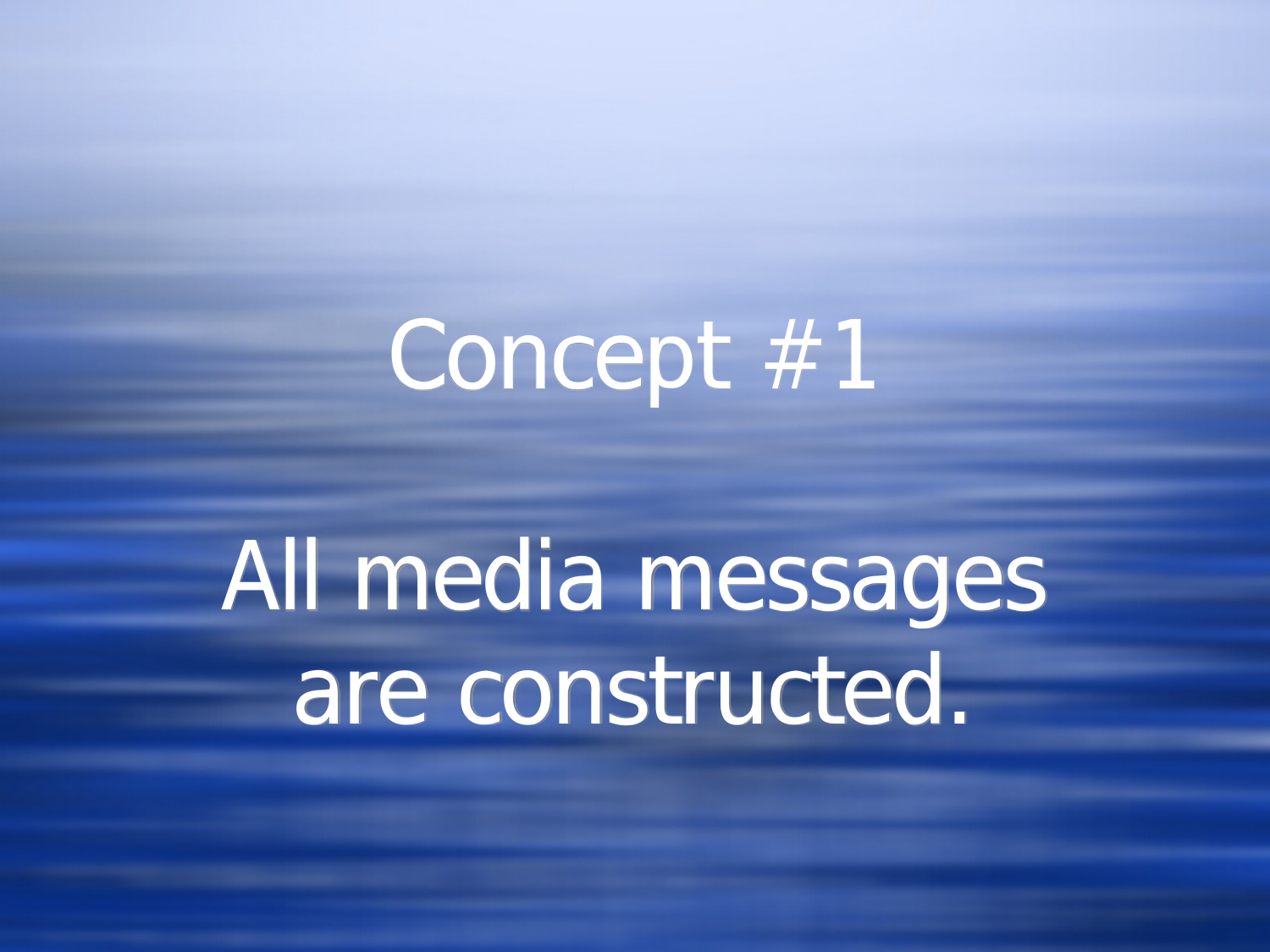

# Concept #1
All media messages are constructed.